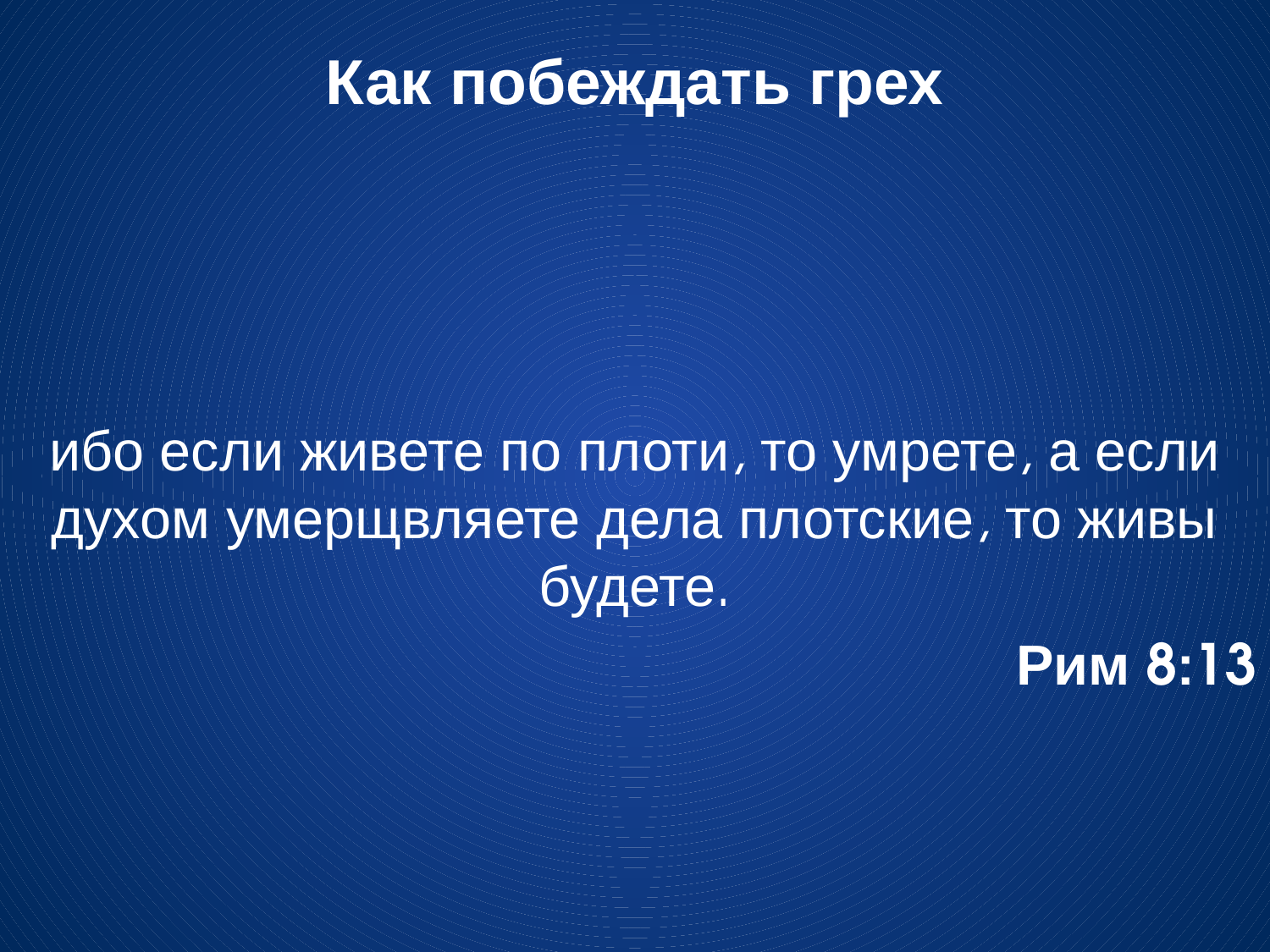

# Как побеждать грех
ибо если живете по плоти, то умрете, а если духом умерщвляете дела плотские, то живы будете.
Рим 8:13